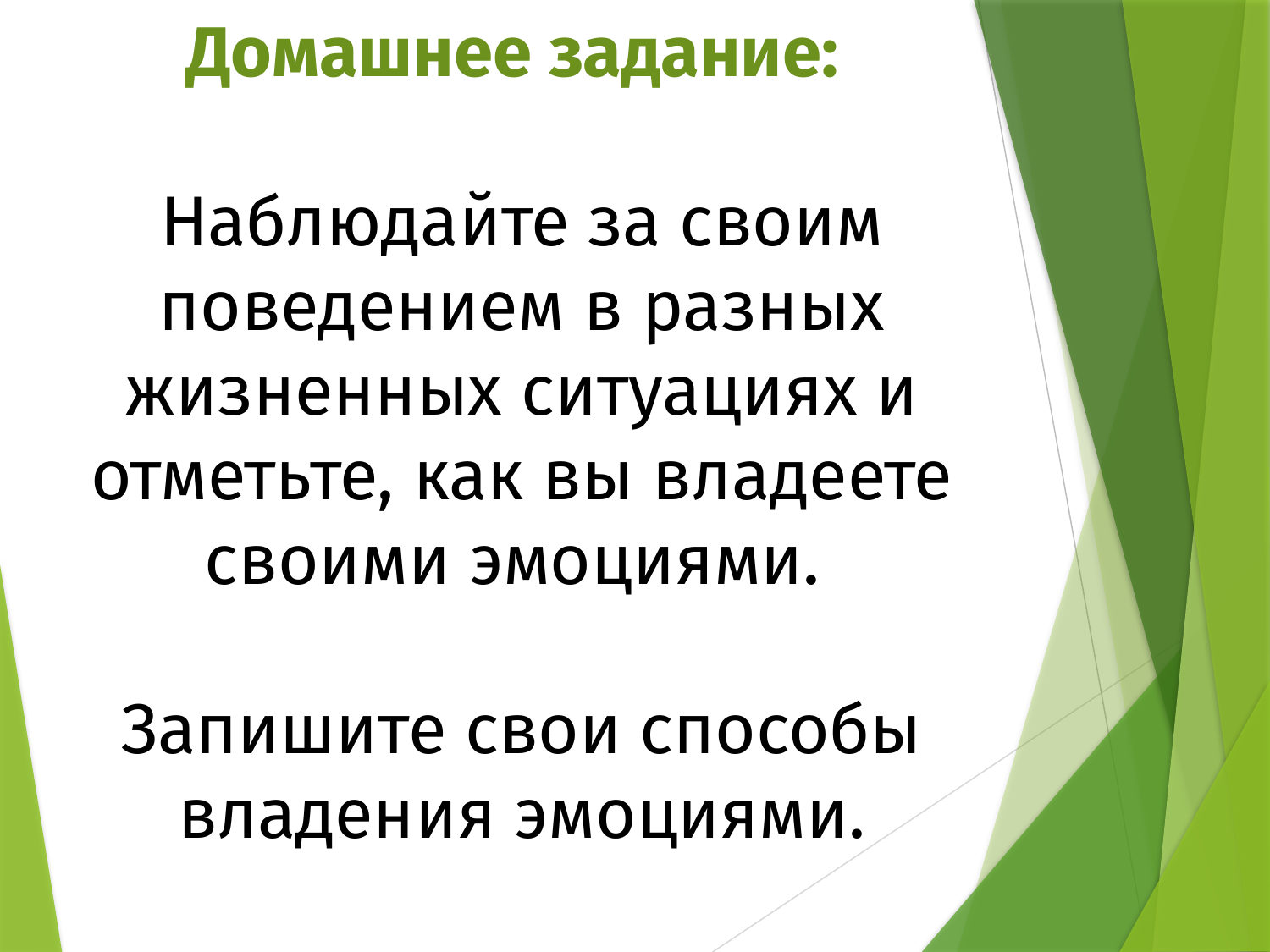

Домашнее задание:

Наблюдайте за своим поведением в разных жизненных ситуациях и отметьте, как вы владеете своими эмоциями.

Запишите свои способы владения эмоциями.